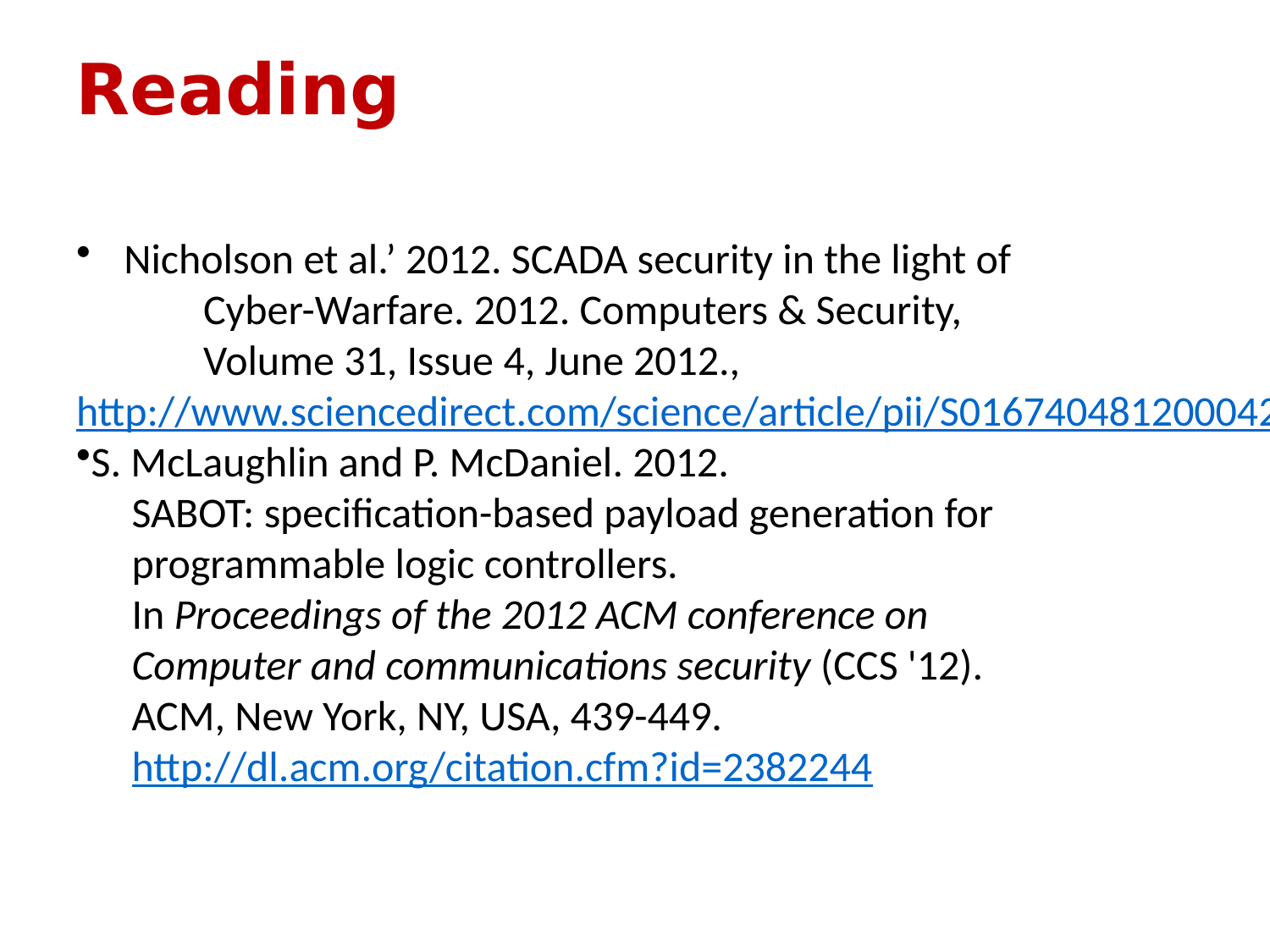

# Reading
Nicholson et al.’ 2012. SCADA security in the light of
	Cyber-Warfare. 2012. Computers & Security,
	Volume 31, Issue 4, June 2012.,
http://www.sciencedirect.com/science/article/pii/S0167404812000429
S. McLaughlin and P. McDaniel. 2012.
SABOT: specification-based payload generation for
programmable logic controllers.
In Proceedings of the 2012 ACM conference on
Computer and communications security (CCS '12).
ACM, New York, NY, USA, 439-449.
http://dl.acm.org/citation.cfm?id=2382244